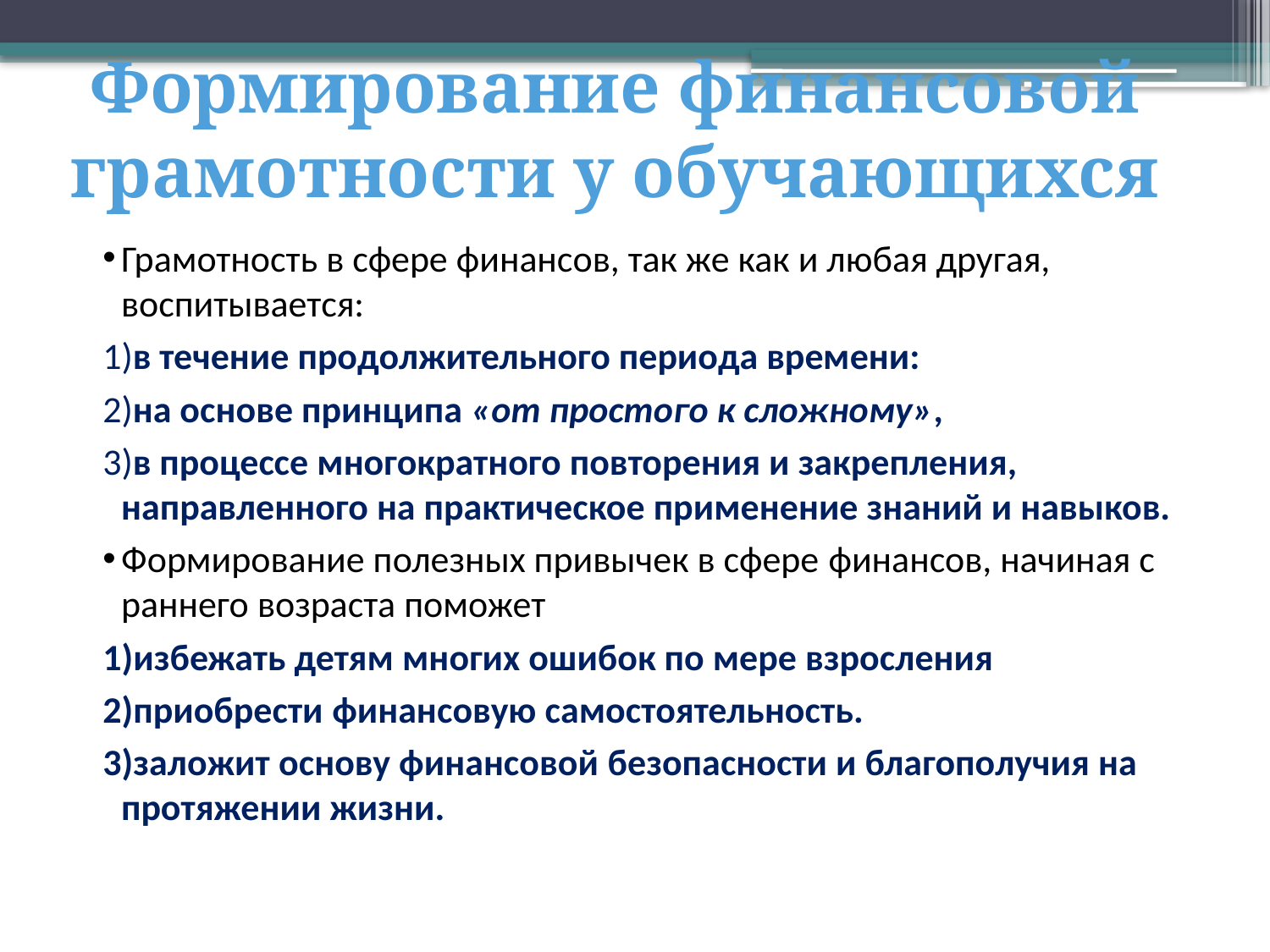

Формирование финансовой грамотности у обучающихся
Грамотность в сфере финансов, так же как и любая другая, воспитывается:
1)в течение продолжительного периода времени:
2)на основе принципа «от простого к сложному»,
3)в процессе многократного повторения и закрепления, направленного на практическое применение знаний и навыков.
Формирование полезных привычек в сфере финансов, начиная с раннего возраста поможет
1)избежать детям многих ошибок по мере взросления
2)приобрести финансовую самостоятельность.
3)заложит основу финансовой безопасности и благополучия на протяжении жизни.